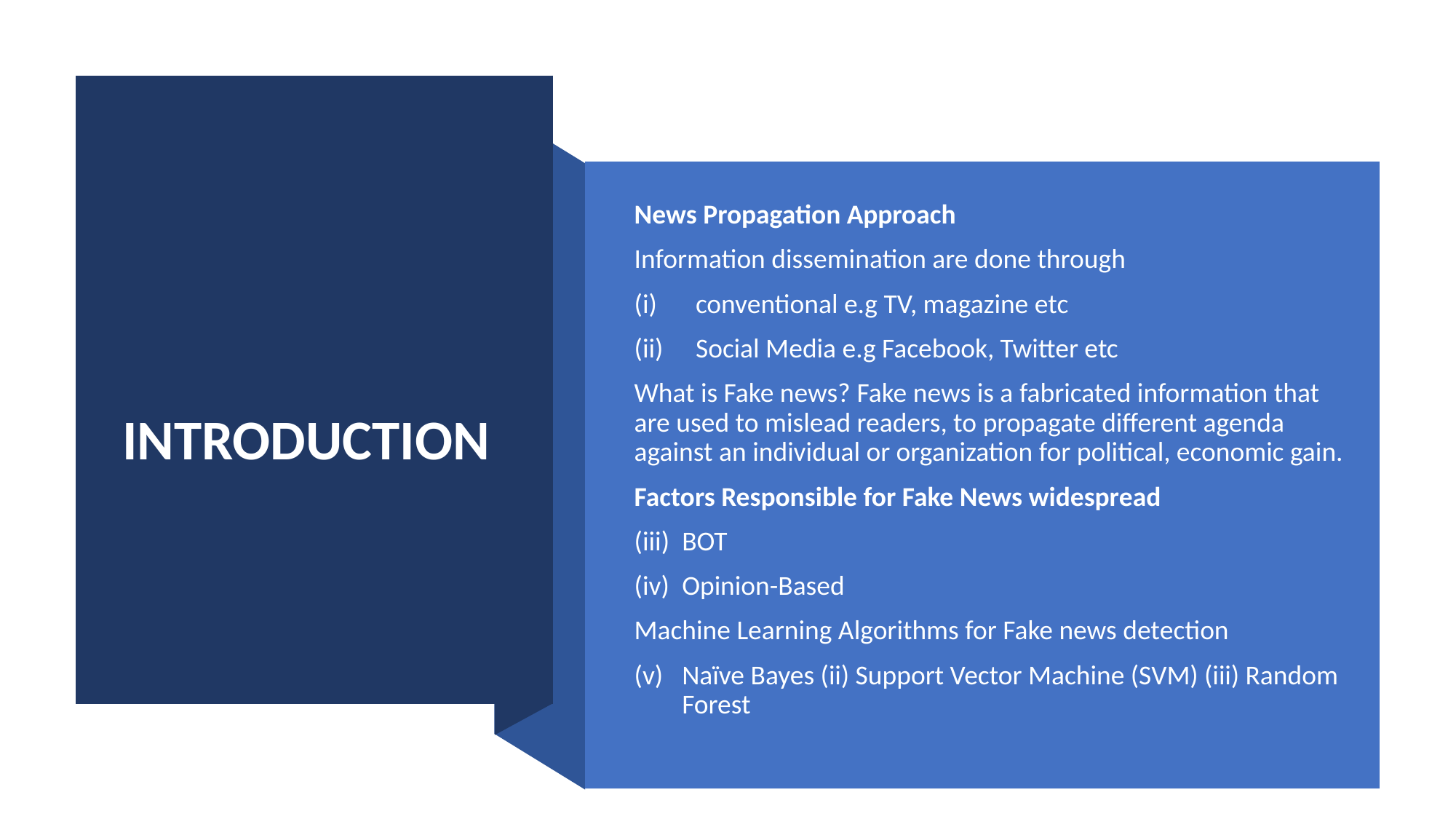

# INTRODUCTION

News Propagation Approach
Information dissemination are done through
conventional e.g TV, magazine etc
Social Media e.g Facebook, Twitter etc
What is Fake news? Fake news is a fabricated information that are used to mislead readers, to propagate different agenda against an individual or organization for political, economic gain.
Factors Responsible for Fake News widespread
BOT
Opinion-Based
Machine Learning Algorithms for Fake news detection
Naïve Bayes (ii) Support Vector Machine (SVM) (iii) Random Forest